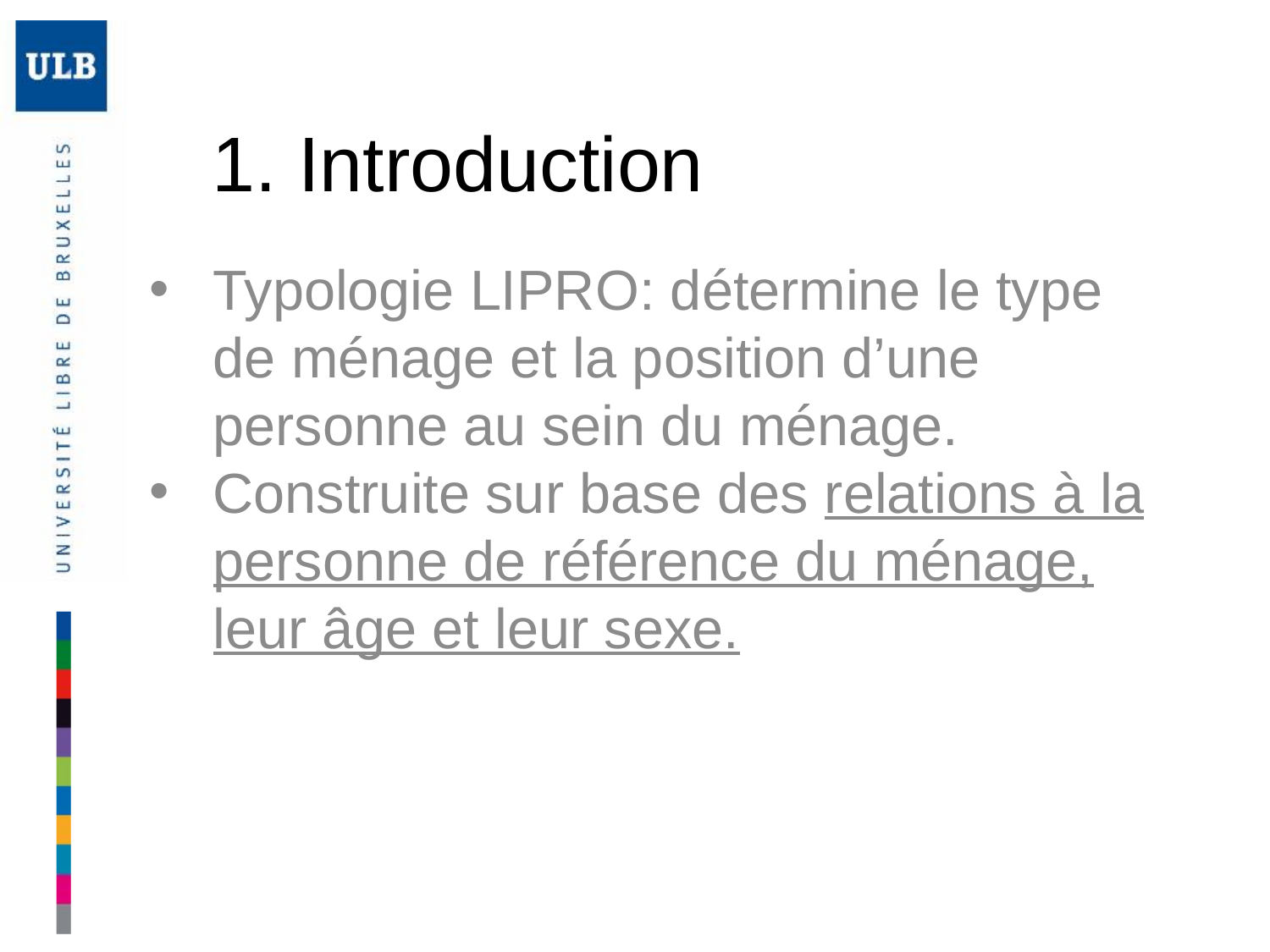

# 1. Introduction
Typologie LIPRO: détermine le type de ménage et la position d’une personne au sein du ménage.
Construite sur base des relations à la personne de référence du ménage, leur âge et leur sexe.